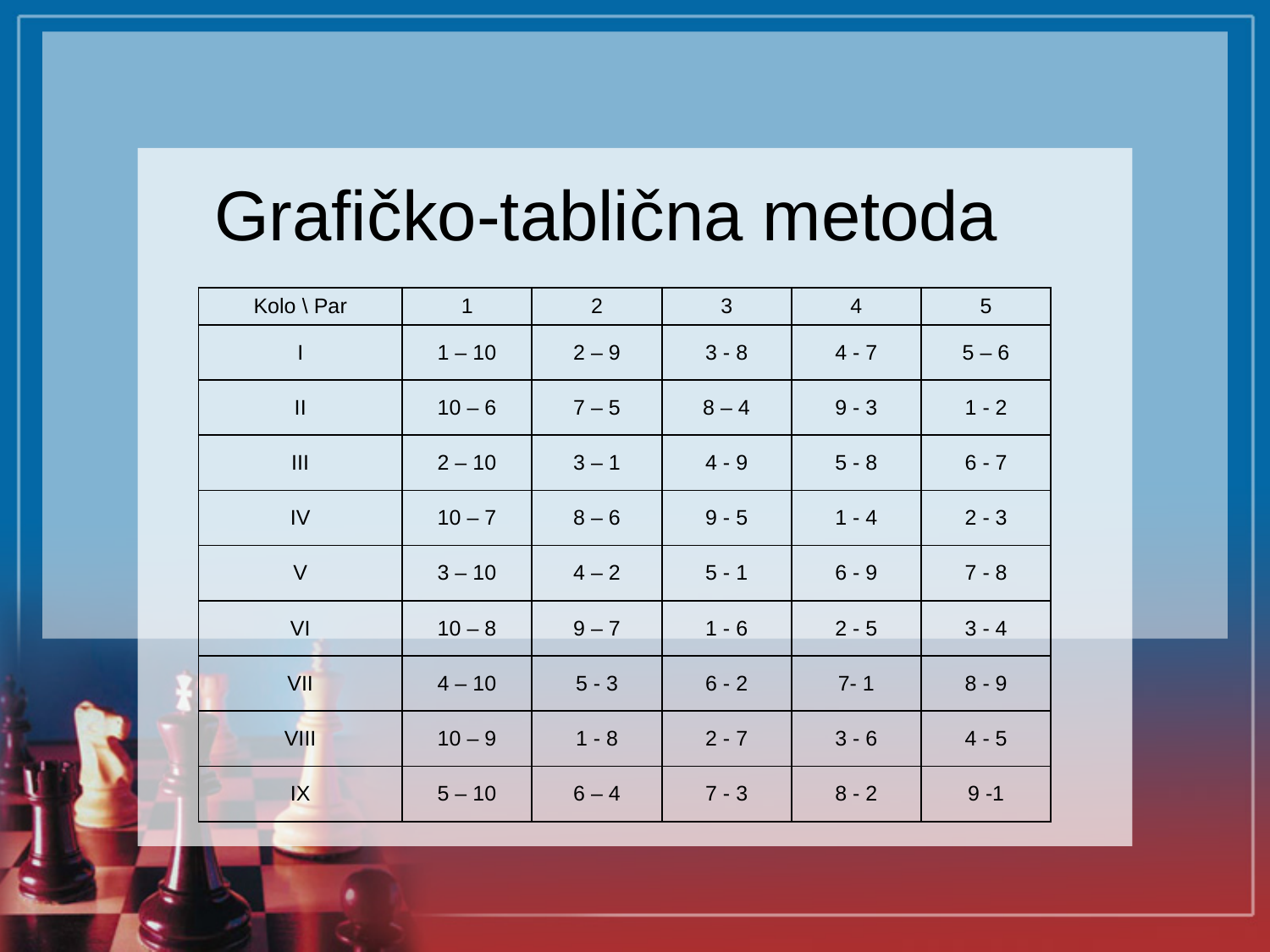

# Grafičko-tablična metoda
| Kolo \ Par | 1 | 2 | 3 | 4 | 5 |
| --- | --- | --- | --- | --- | --- |
| I | 1 – 10 | 2 – 9 | 3 - 8 | 4 - 7 | 5 – 6 |
| II | 10 – 6 | 7 – 5 | 8 – 4 | 9 - 3 | 1 - 2 |
| III | 2 – 10 | 3 – 1 | 4 - 9 | 5 - 8 | 6 - 7 |
| IV | 10 – 7 | 8 – 6 | 9 - 5 | 1 - 4 | 2 - 3 |
| V | 3 – 10 | 4 – 2 | 5 - 1 | 6 - 9 | 7 - 8 |
| VI | 10 – 8 | 9 – 7 | 1 - 6 | 2 - 5 | 3 - 4 |
| VII | 4 – 10 | 5 - 3 | 6 - 2 | 7- 1 | 8 - 9 |
| VIII | 10 – 9 | 1 - 8 | 2 - 7 | 3 - 6 | 4 - 5 |
| IX | 5 – 10 | 6 – 4 | 7 - 3 | 8 - 2 | 9 -1 |